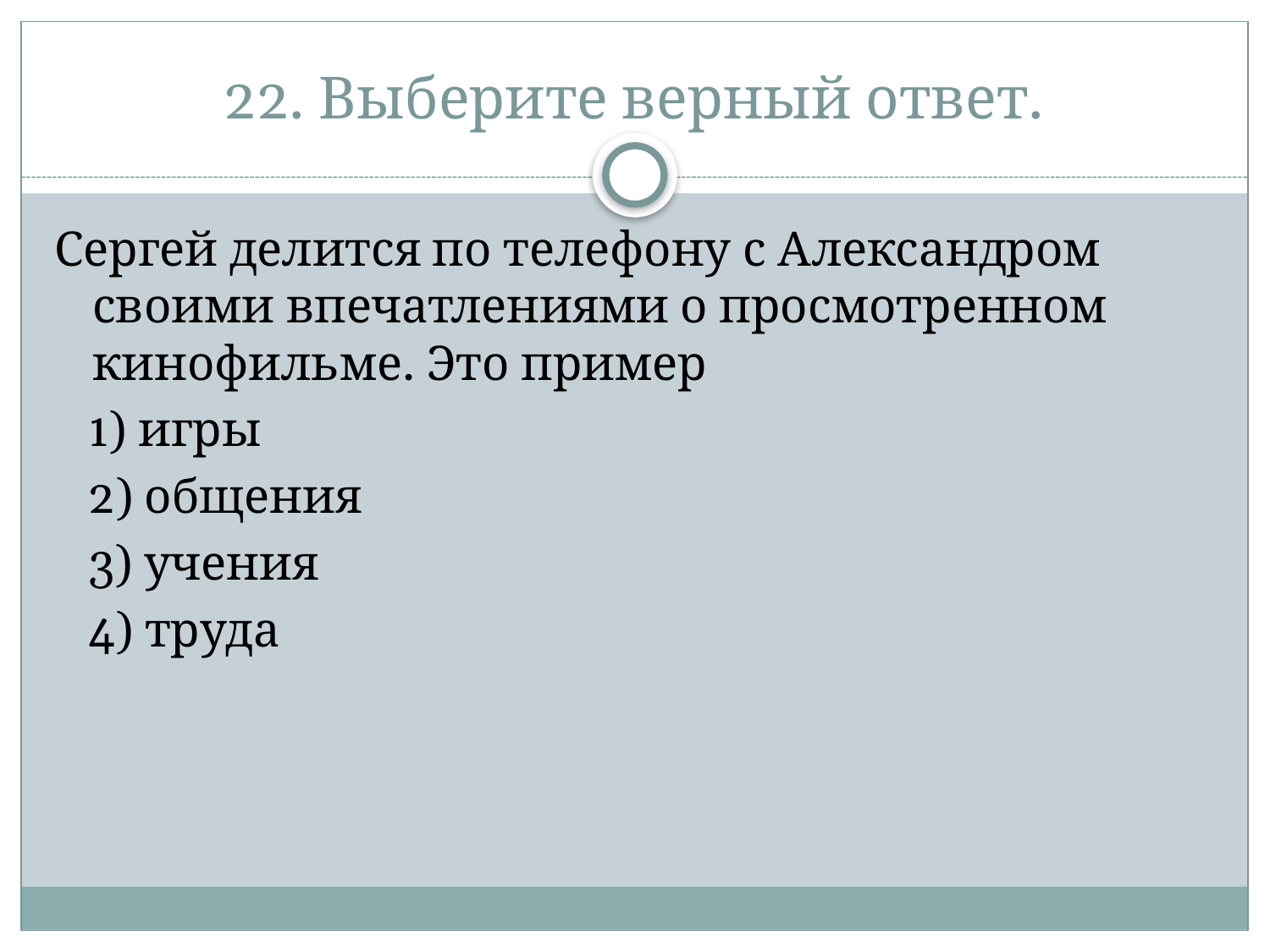

# 22. Выберите верный ответ.
Сергей делится по телефону с Александром своими впечатлениями о просмотренном кинофильме. Это пример
   1) игры
   2) общения
   3) учения
   4) труда